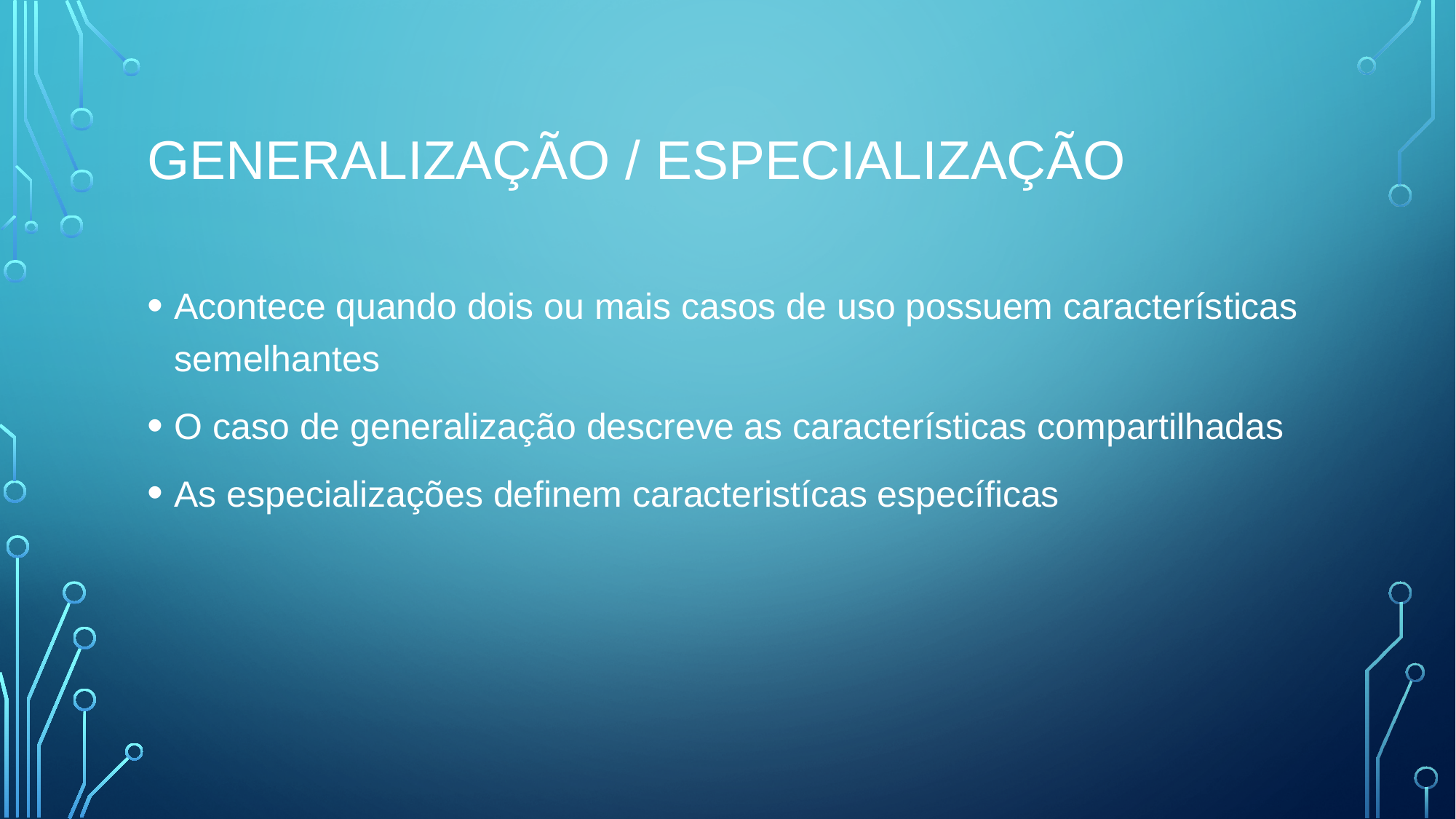

# Generalização / Especialização
Acontece quando dois ou mais casos de uso possuem características semelhantes
O caso de generalização descreve as características compartilhadas
As especializações definem caracteristícas específicas